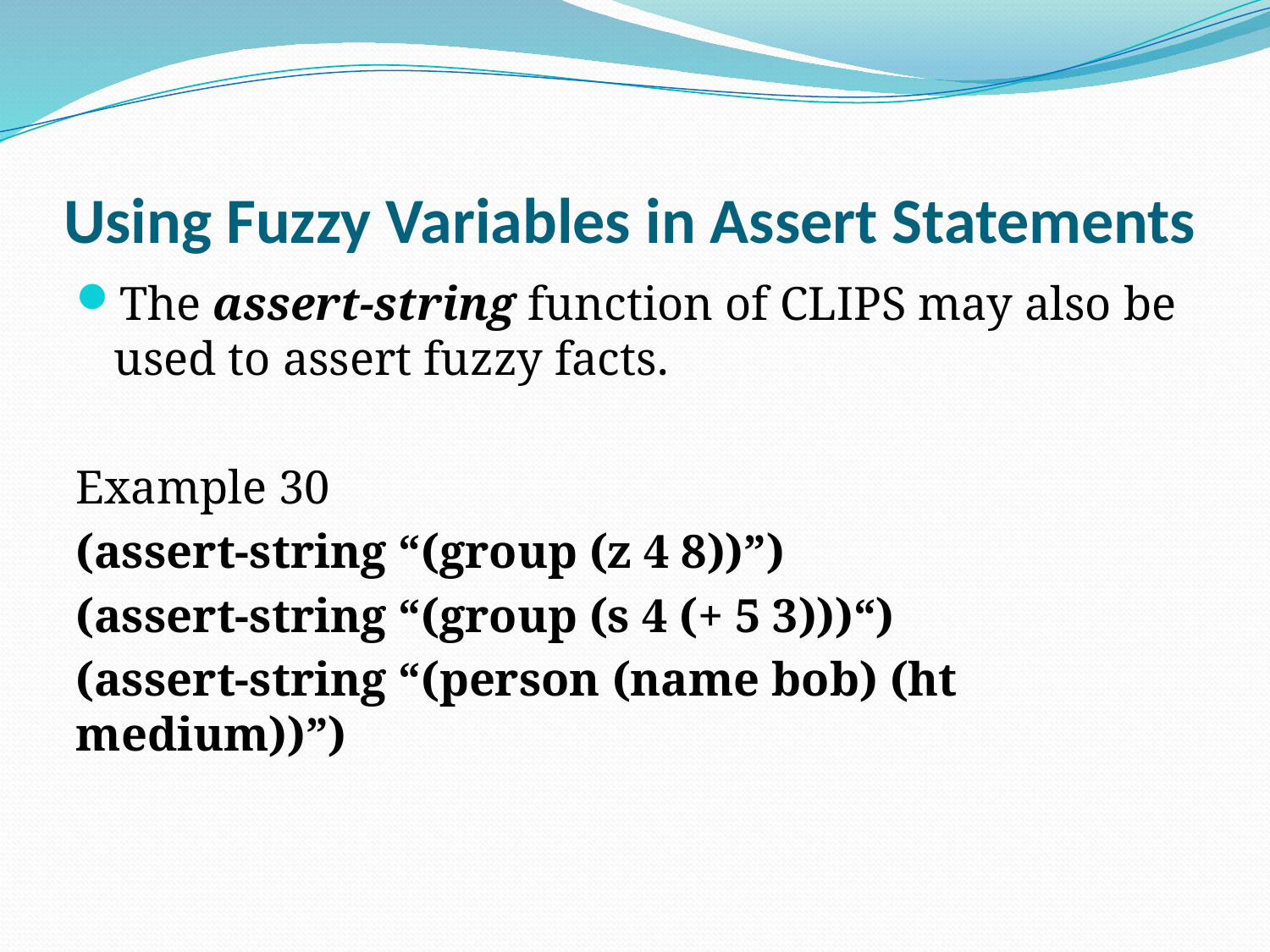

# Using Fuzzy Variables in Assert Statements
The assert-string function of CLIPS may also be used to assert fuzzy facts.

Example 30
(assert-string “(group (z 4 8))”)
(assert-string “(group (s 4 (+ 5 3)))“)
(assert-string “(person (name bob) (ht medium))”)